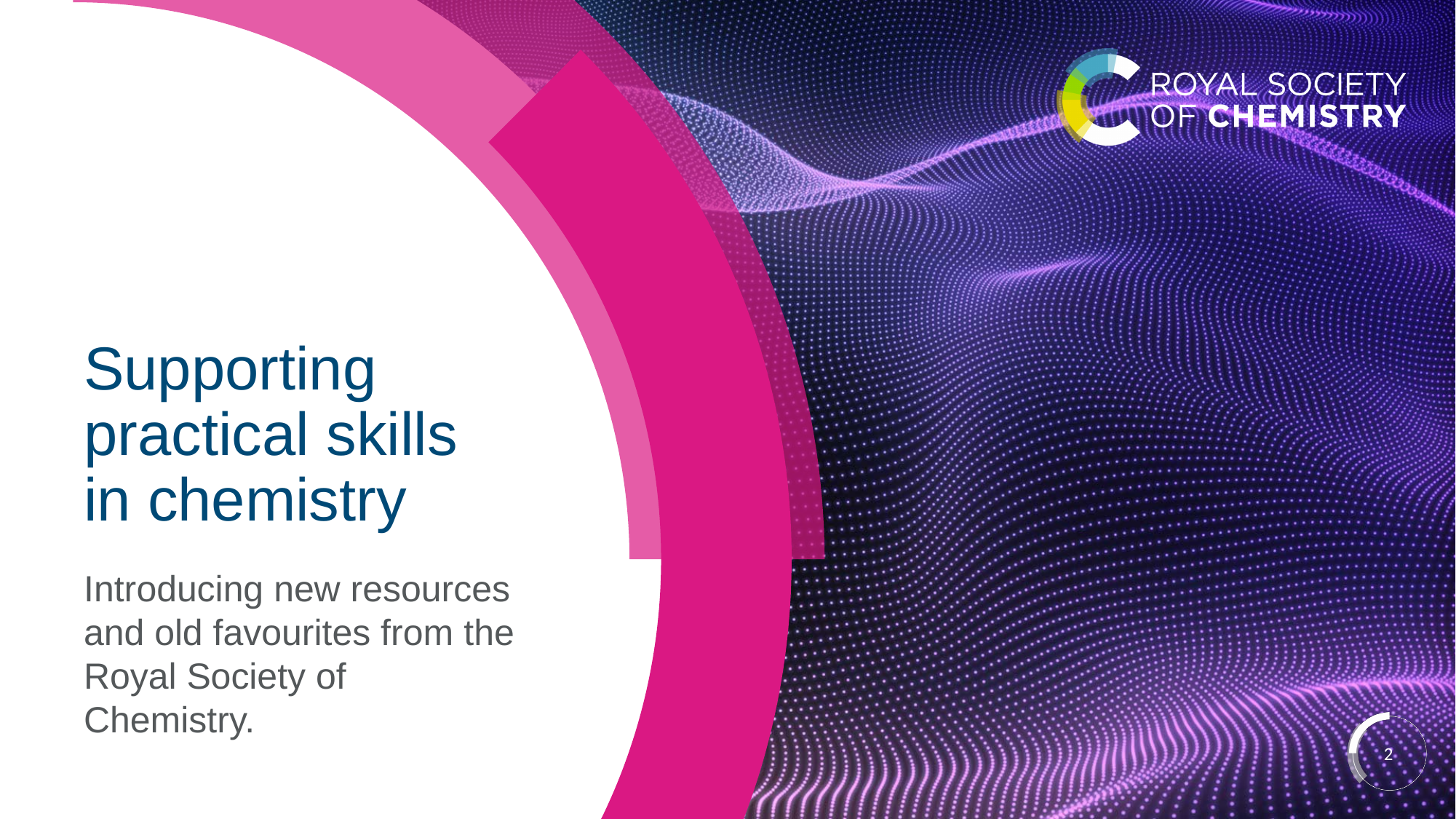

# Supporting practical skills in chemistry
Introducing new resources and old favourites from the Royal Society of Chemistry.
2